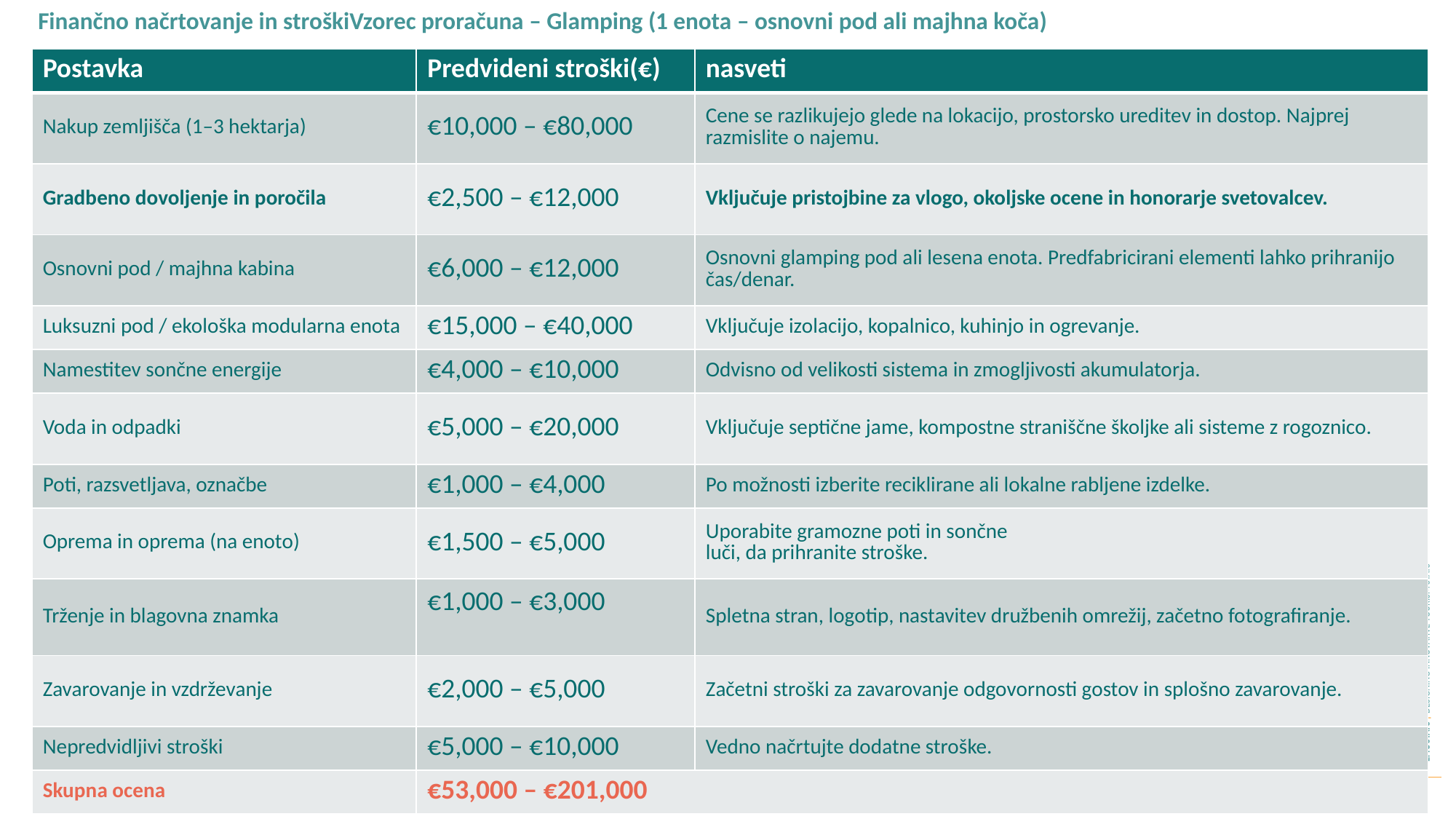

Finančno načrtovanje in stroškiVzorec proračuna – Glamping (1 enota – osnovni pod ali majhna koča)
| Postavka | Predvideni stroški(€) | nasveti |
| --- | --- | --- |
| Nakup zemljišča (1–3 hektarja) | €10,000 – €80,000 | Cene se razlikujejo glede na lokacijo, prostorsko ureditev in dostop. Najprej razmislite o najemu. |
| Gradbeno dovoljenje in poročila | €2,500 – €12,000 | Vključuje pristojbine za vlogo, okoljske ocene in honorarje svetovalcev. |
| Osnovni pod / majhna kabina | €6,000 – €12,000 | Osnovni glamping pod ali lesena enota. Predfabricirani elementi lahko prihranijo čas/denar. |
| Luksuzni pod / ekološka modularna enota | €15,000 – €40,000 | Vključuje izolacijo, kopalnico, kuhinjo in ogrevanje. |
| Namestitev sončne energije | €4,000 – €10,000 | Odvisno od velikosti sistema in zmogljivosti akumulatorja. |
| Voda in odpadki | €5,000 – €20,000 | Vključuje septične jame, kompostne straniščne školjke ali sisteme z rogoznico. |
| Poti, razsvetljava, označbe | €1,000 – €4,000 | Po možnosti izberite reciklirane ali lokalne rabljene izdelke. |
| Oprema in oprema (na enoto) | €1,500 – €5,000 | Uporabite gramozne poti in sončne luči, da prihranite stroške. |
| Trženje in blagovna znamka | €1,000 – €3,000 | Spletna stran, logotip, nastavitev družbenih omrežij, začetno fotografiranje. |
| Zavarovanje in vzdrževanje | €2,000 – €5,000 | Začetni stroški za zavarovanje odgovornosti gostov in splošno zavarovanje. |
| Nepredvidljivi stroški | €5,000 – €10,000 | Vedno načrtujte dodatne stroške. |
| Skupna ocena | €53,000 – €201,000 |  |